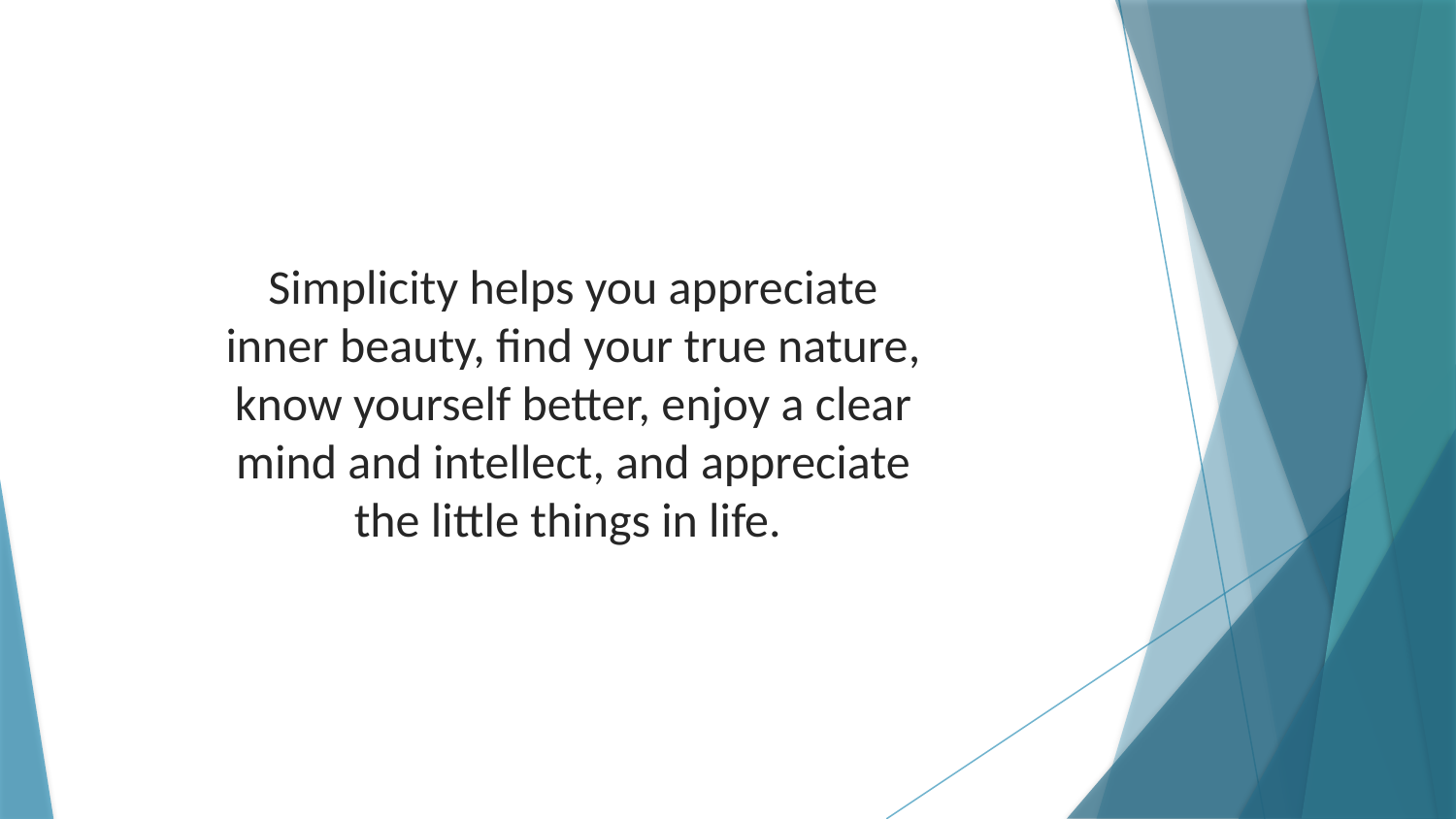

Simplicity helps you appreciate inner beauty, find your true nature, know yourself better, enjoy a clear mind and intellect, and appreciate the little things in life.